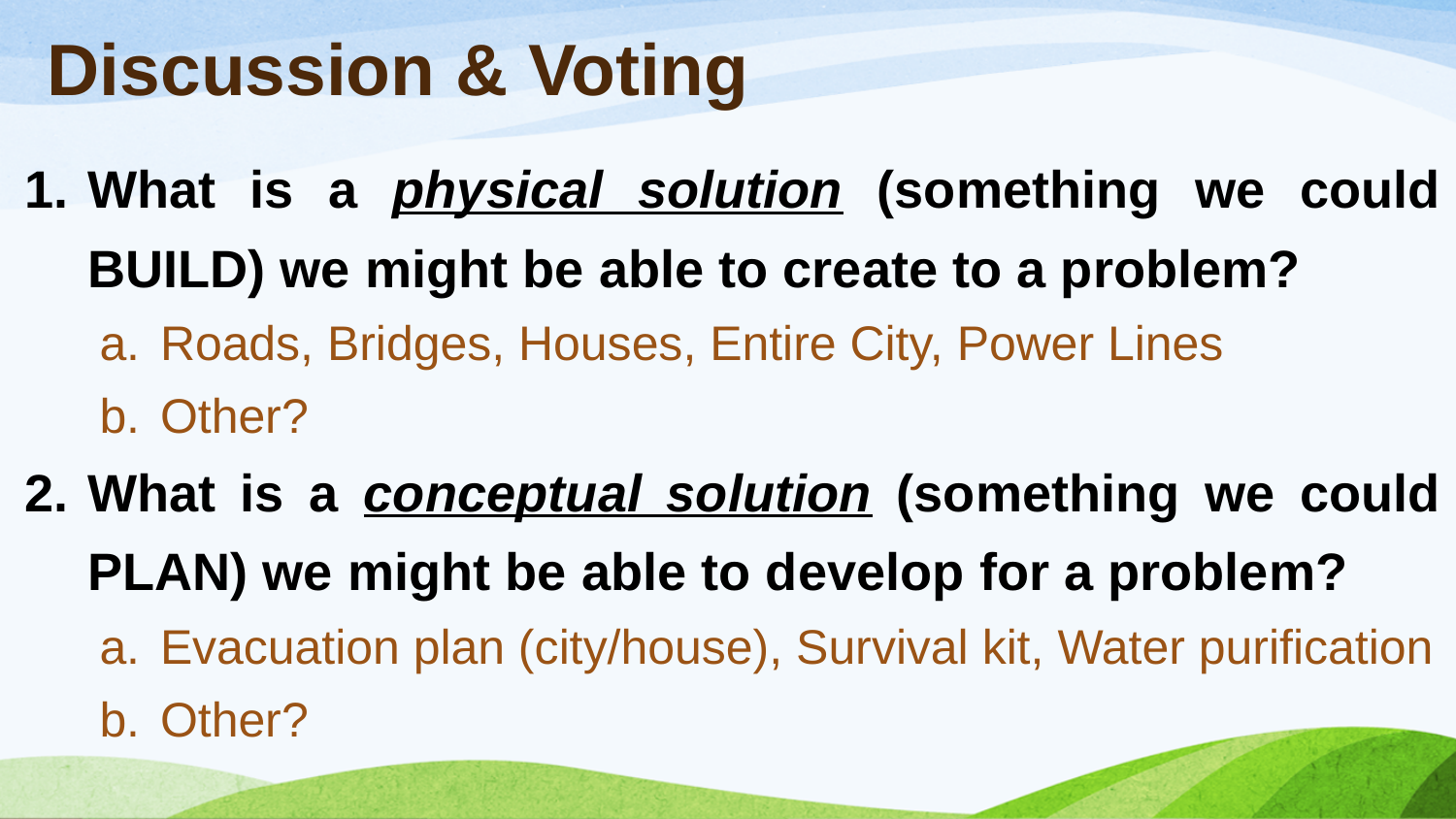

# Discussion & Voting
What is a physical solution (something we could BUILD) we might be able to create to a problem?
Roads, Bridges, Houses, Entire City, Power Lines
Other?
What is a conceptual solution (something we could PLAN) we might be able to develop for a problem?
Evacuation plan (city/house), Survival kit, Water purification
Other?